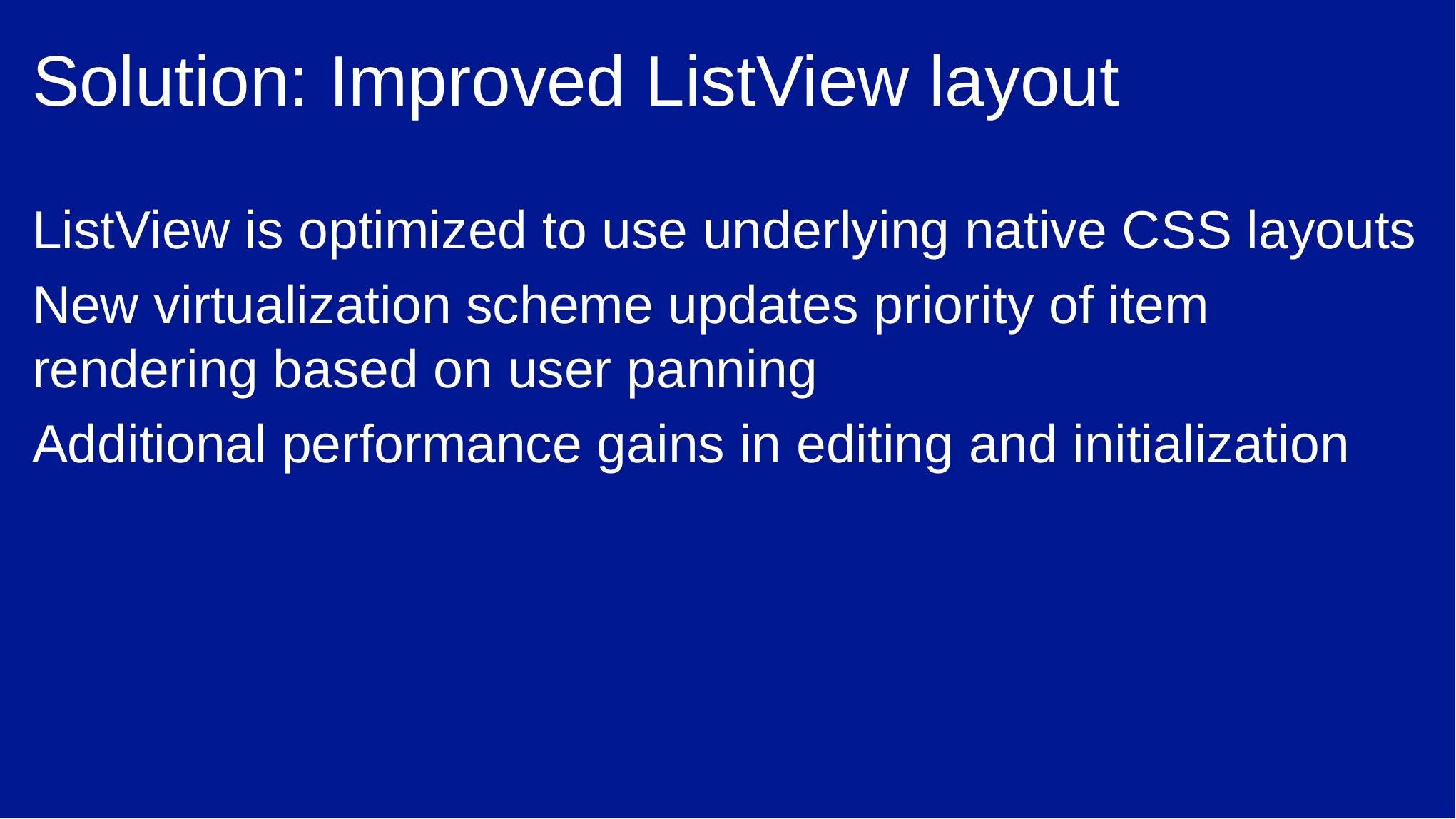

# Solution: Improved ListView layout
ListView is optimized to use underlying native CSS layouts
New virtualization scheme updates priority of item rendering based on user panning
Additional performance gains in editing and initialization